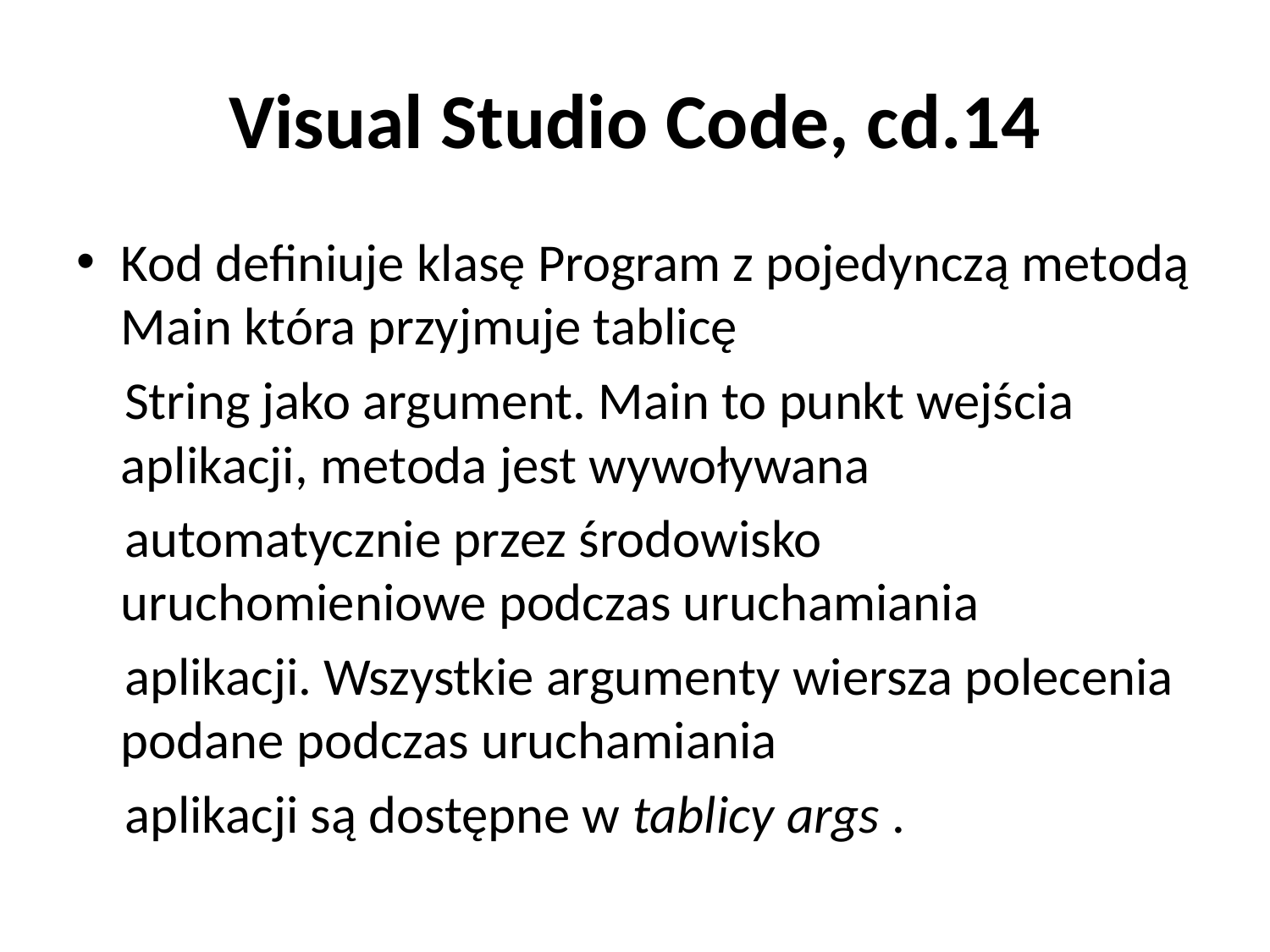

# Visual Studio Code, cd.14
Kod definiuje klasę Program z pojedynczą metodą Main która przyjmuje tablicę
    String jako argument. Main to punkt wejścia   aplikacji, metoda jest wywoływana
    automatycznie przez środowisko uruchomieniowe podczas uruchamiania
    aplikacji. Wszystkie argumenty wiersza polecenia podane podczas uruchamiania
    aplikacji są dostępne w tablicy args .